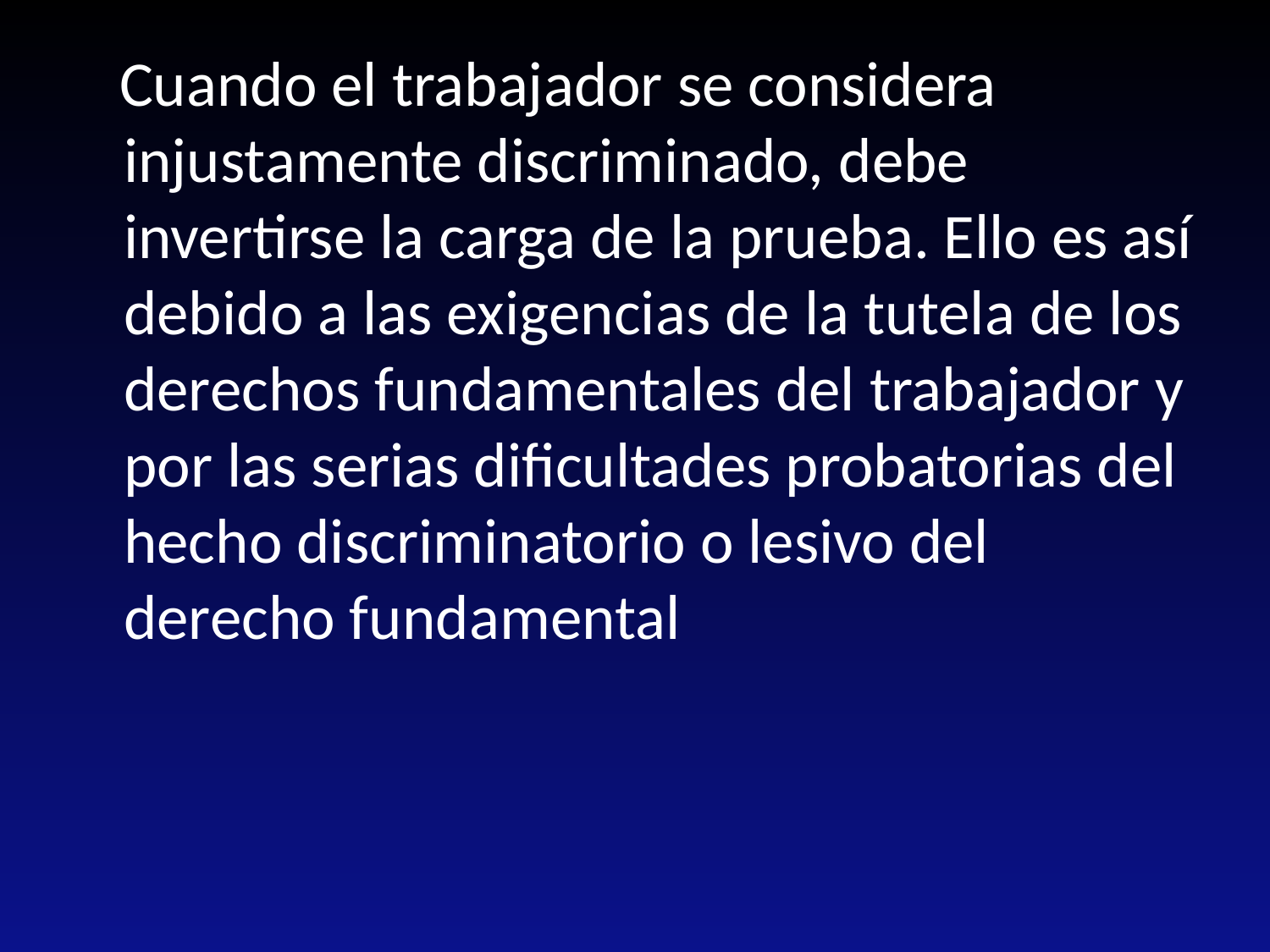

Cuando el trabajador se considera injustamente discriminado, debe invertirse la carga de la prueba. Ello es así debido a las exigencias de la tutela de los derechos fundamentales del trabajador y por las serias dificultades probatorias del hecho discriminatorio o lesivo del derecho fundamental